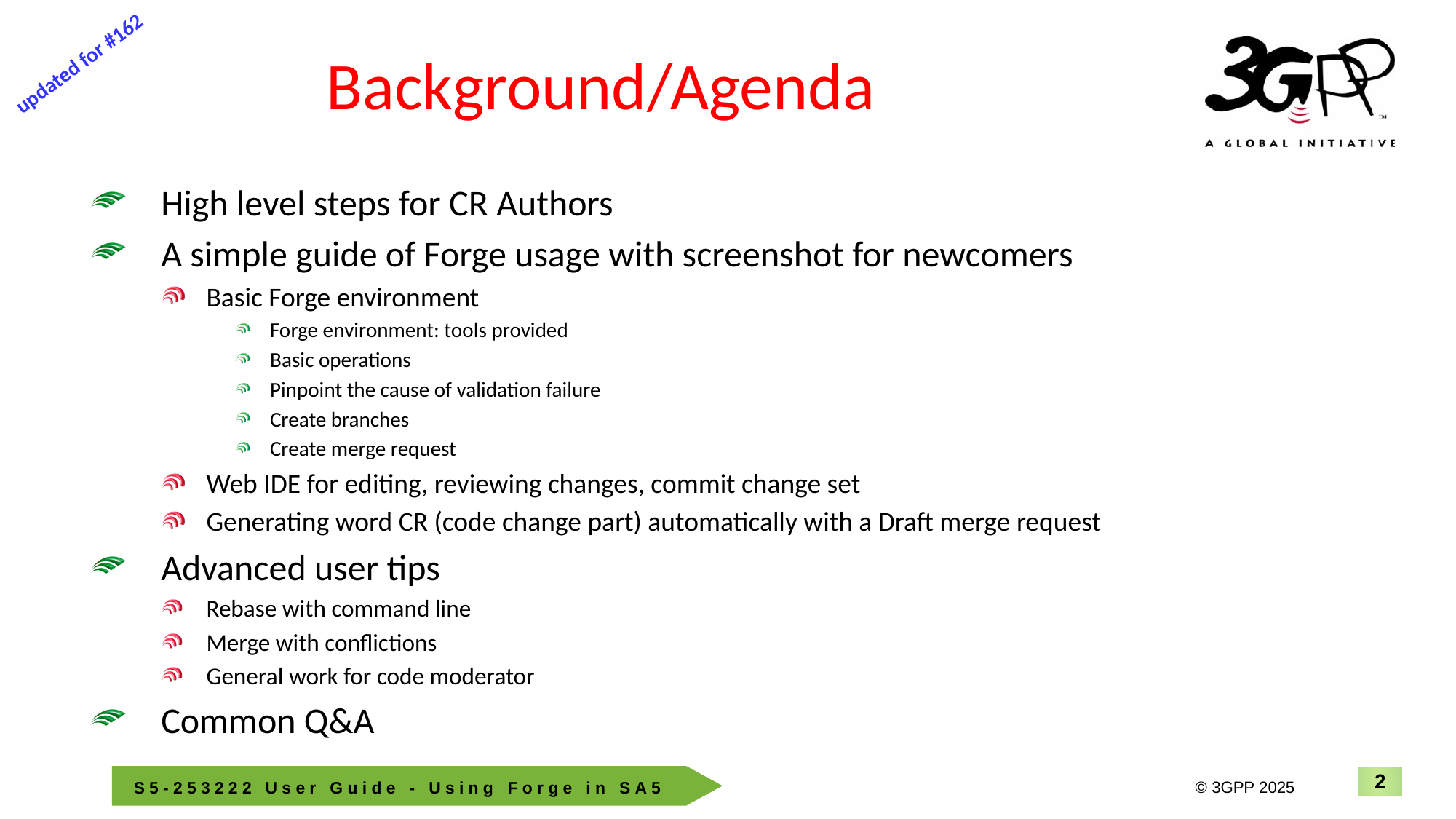

# Background/Agenda
updated for #162
High level steps for CR Authors
A simple guide of Forge usage with screenshot for newcomers
Basic Forge environment
Forge environment: tools provided
Basic operations
Pinpoint the cause of validation failure
Create branches
Create merge request
Web IDE for editing, reviewing changes, commit change set
Generating word CR (code change part) automatically with a Draft merge request
Advanced user tips
Rebase with command line
Merge with conflictions
General work for code moderator
Common Q&A